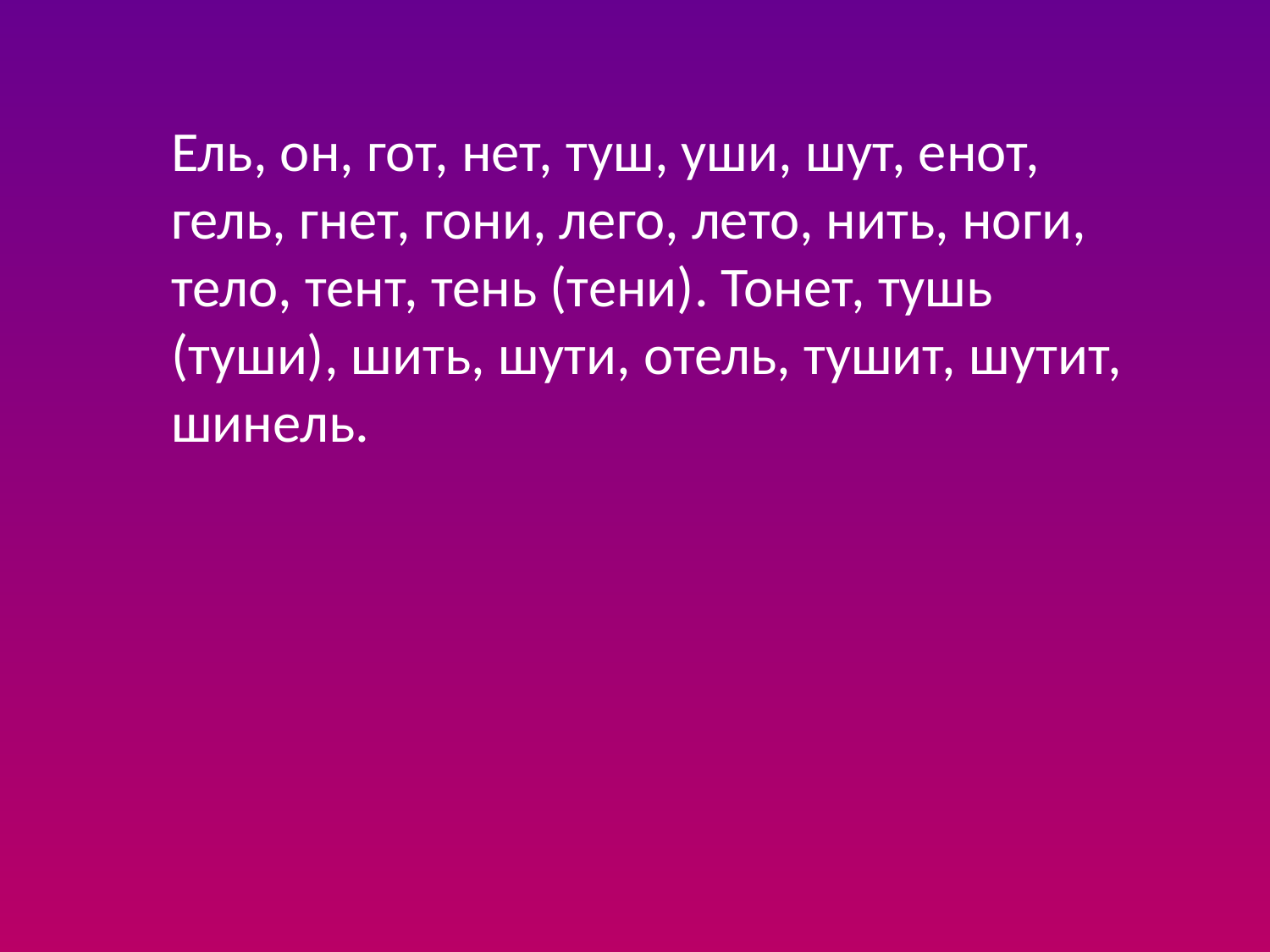

Ель, он, гот, нет, туш, уши, шут, енот, гель, гнет, гони, лего, лето, нить, ноги, тело, тент, тень (тени). Тонет, тушь (туши), шить, шути, отель, тушит, шутит, шинель.